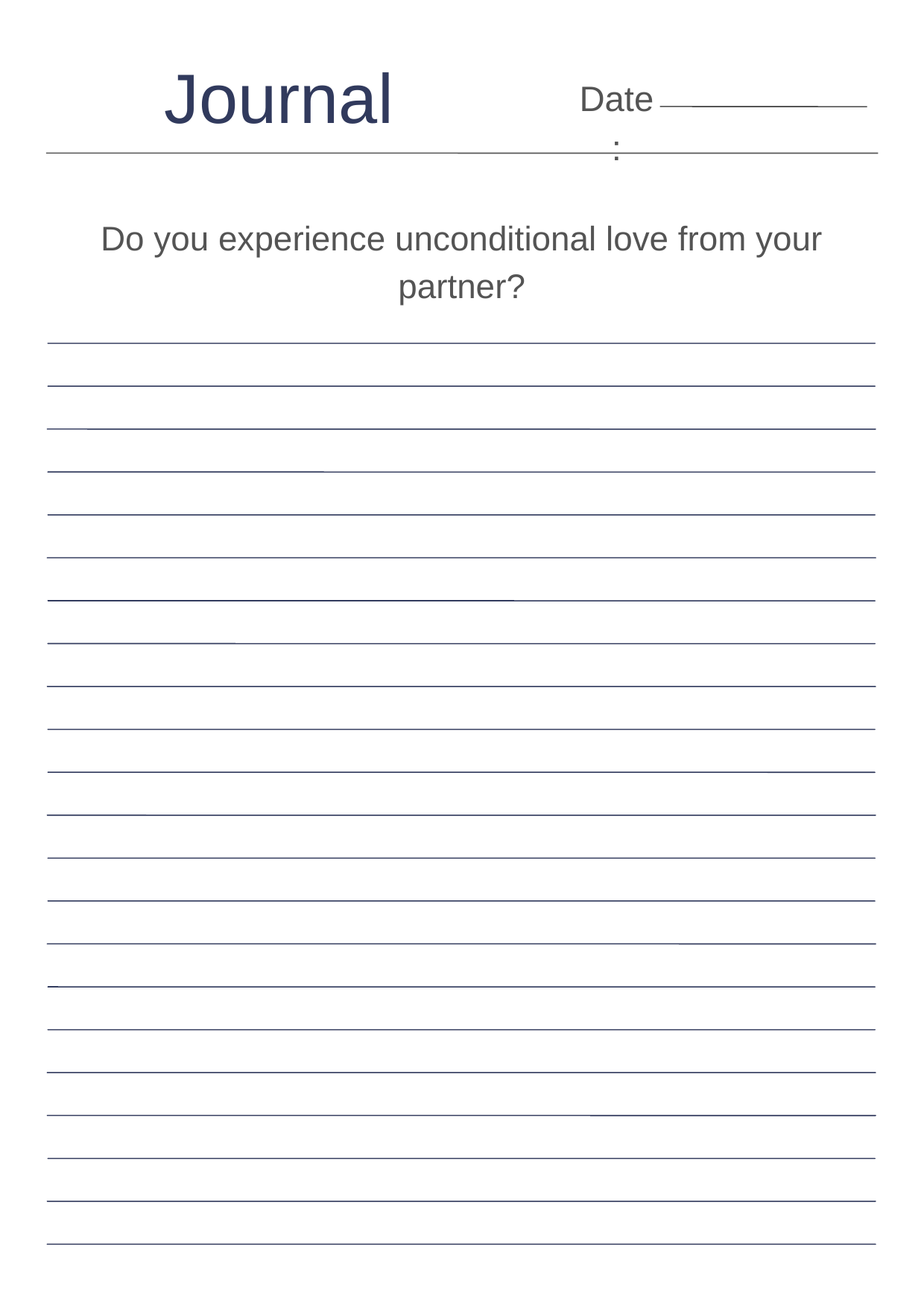

Journal
Date:

Do you experience unconditional love from your partner?